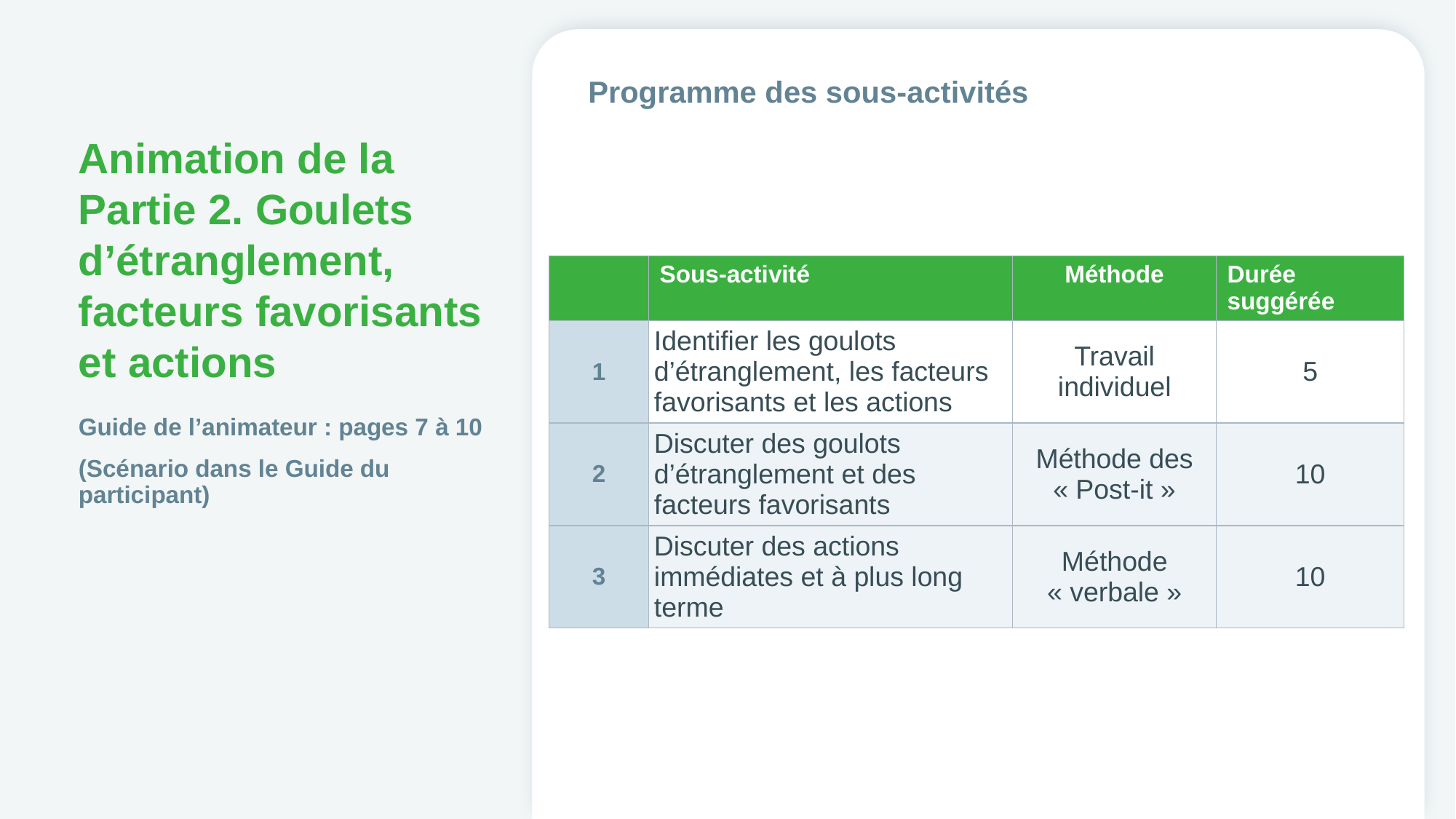

Programme des sous-activités
# Animation de la Partie 2. Goulets d’étranglement, facteurs favorisants et actions
|  | Sous-activité | Méthode | Durée suggérée |
| --- | --- | --- | --- |
| 1 | Identifier les goulots d’étranglement, les facteurs favorisants et les actions | Travail individuel | 5 |
| 2 | Discuter des goulots d’étranglement et des facteurs favorisants | Méthode des « Post-it » | 10 |
| 3 | Discuter des actions immédiates et à plus long terme | Méthode « verbale » | 10 |
Guide de l’animateur : pages 7 à 10
(Scénario dans le Guide du participant)